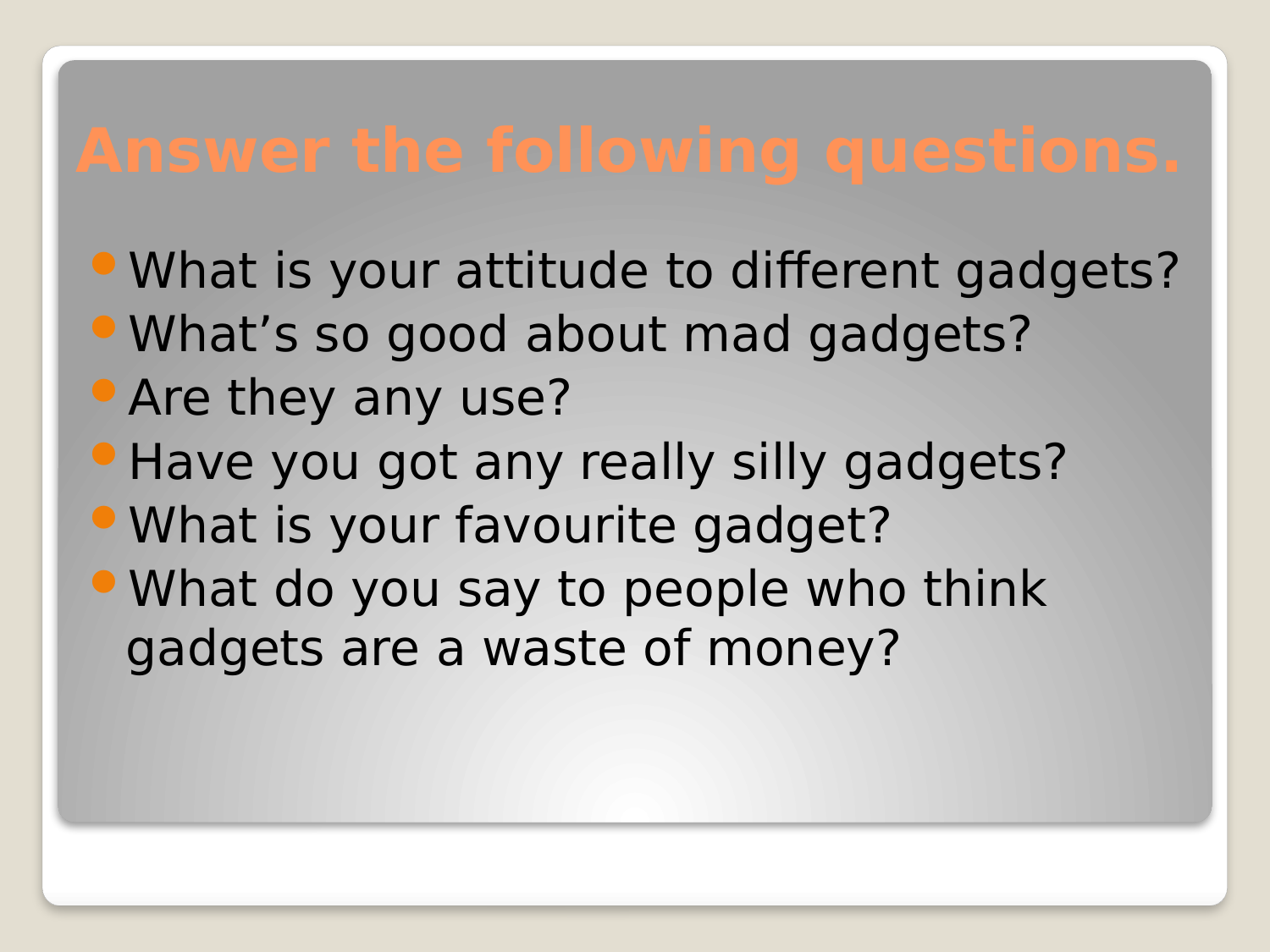

# Answer the following questions.
What is your attitude to different gadgets?
What’s so good about mad gadgets?
Are they any use?
Have you got any really silly gadgets?
What is your favourite gadget?
What do you say to people who think gadgets are a waste of money?